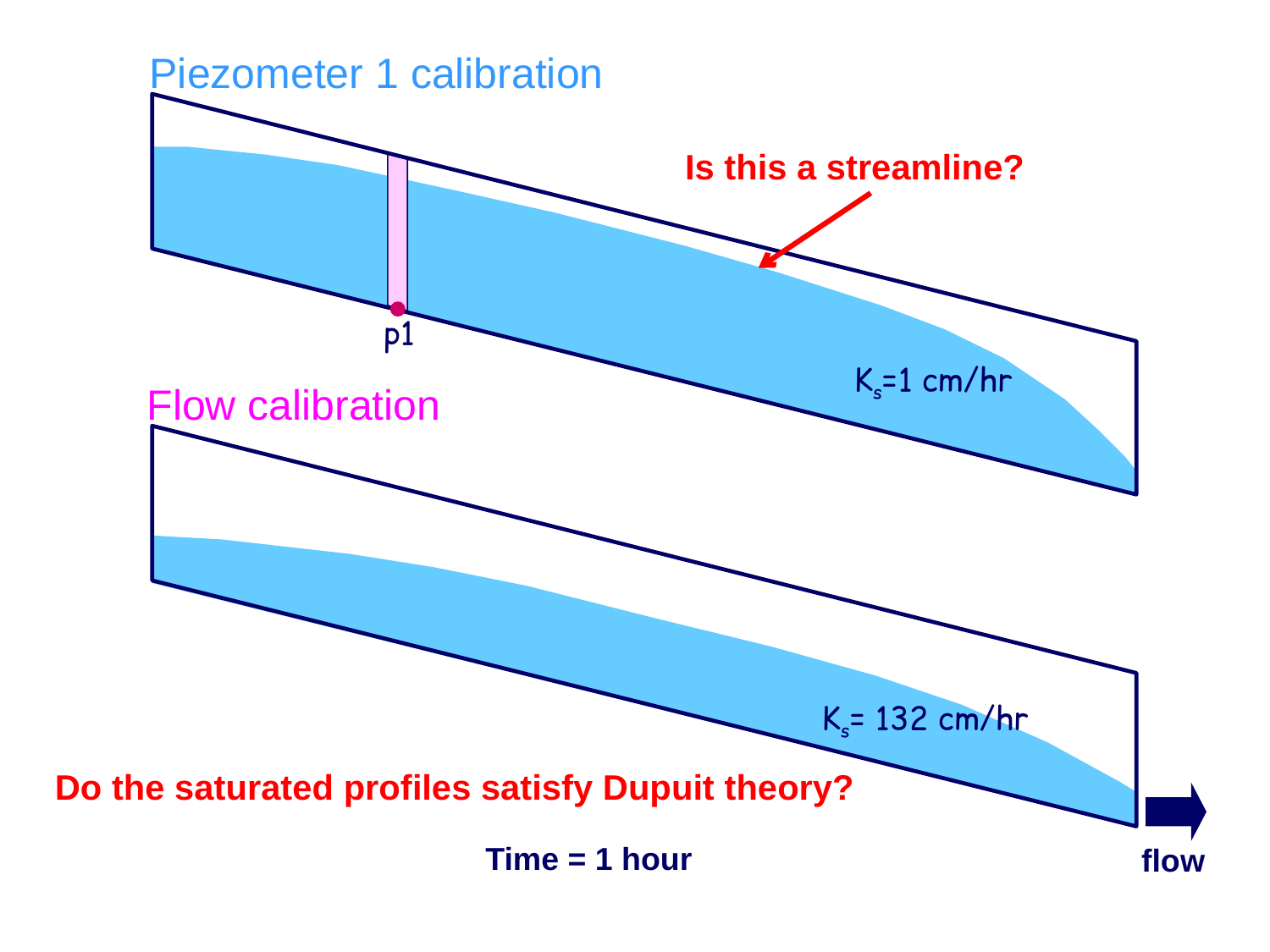

Piezometer 1 calibration

Is this a streamline?

p1
Ks=1 cm/hr
Flow calibration

Ks= 132 cm/hr
Do the saturated profiles satisfy Dupuit theory?

Time = 1 hour
flow